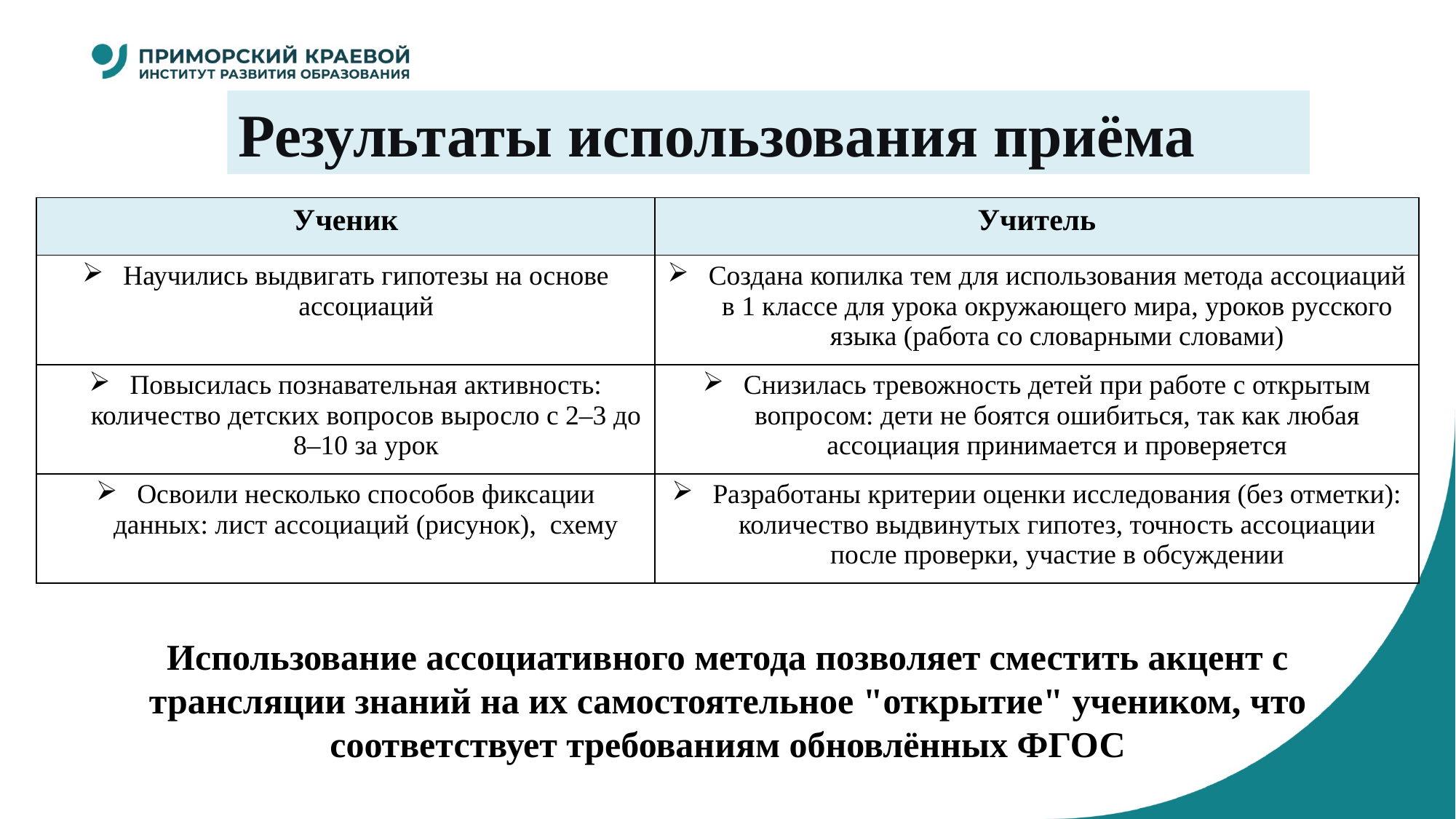

Результаты использования приёма
| Ученик | Учитель |
| --- | --- |
| Научились выдвигать гипотезы на основе ассоциаций | Создана копилка тем для использования метода ассоциаций в 1 классе для урока окружающего мира, уроков русского языка (работа со словарными словами) |
| Повысилась познавательная активность: количество детских вопросов выросло с 2–3 до 8–10 за урок | Снизилась тревожность детей при работе с открытым вопросом: дети не боятся ошибиться, так как любая ассоциация принимается и проверяется |
| Освоили несколько способов фиксации данных: лист ассоциаций (рисунок), схему | Разработаны критерии оценки исследования (без отметки): количество выдвинутых гипотез, точность ассоциации после проверки, участие в обсуждении |
Использование ассоциативного метода позволяет сместить акцент с трансляции знаний на их самостоятельное "открытие" учеником, что соответствует требованиям обновлённых ФГОС